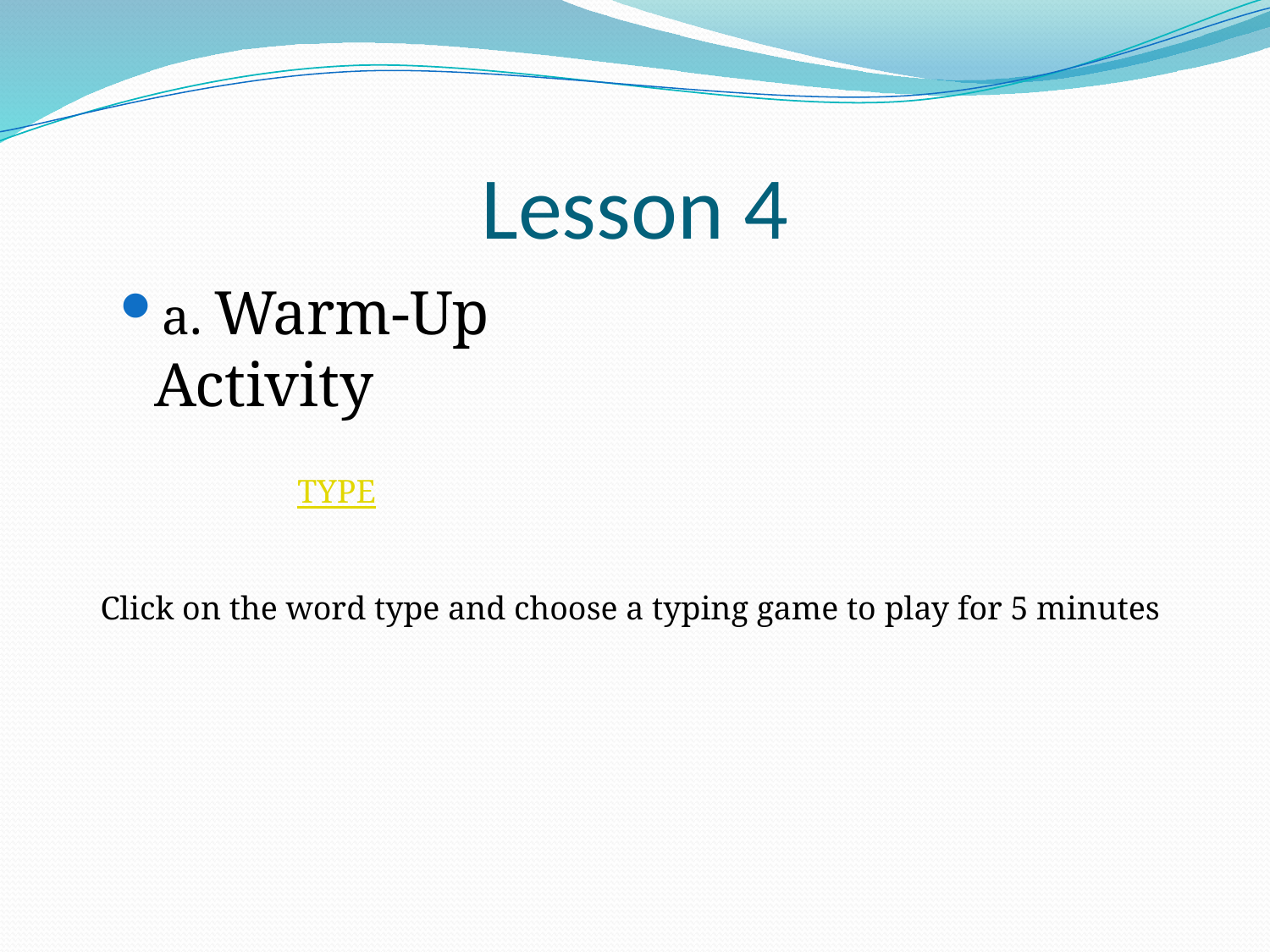

# Lesson 4
a. Warm-Up Activity
TYPE
Click on the word type and choose a typing game to play for 5 minutes